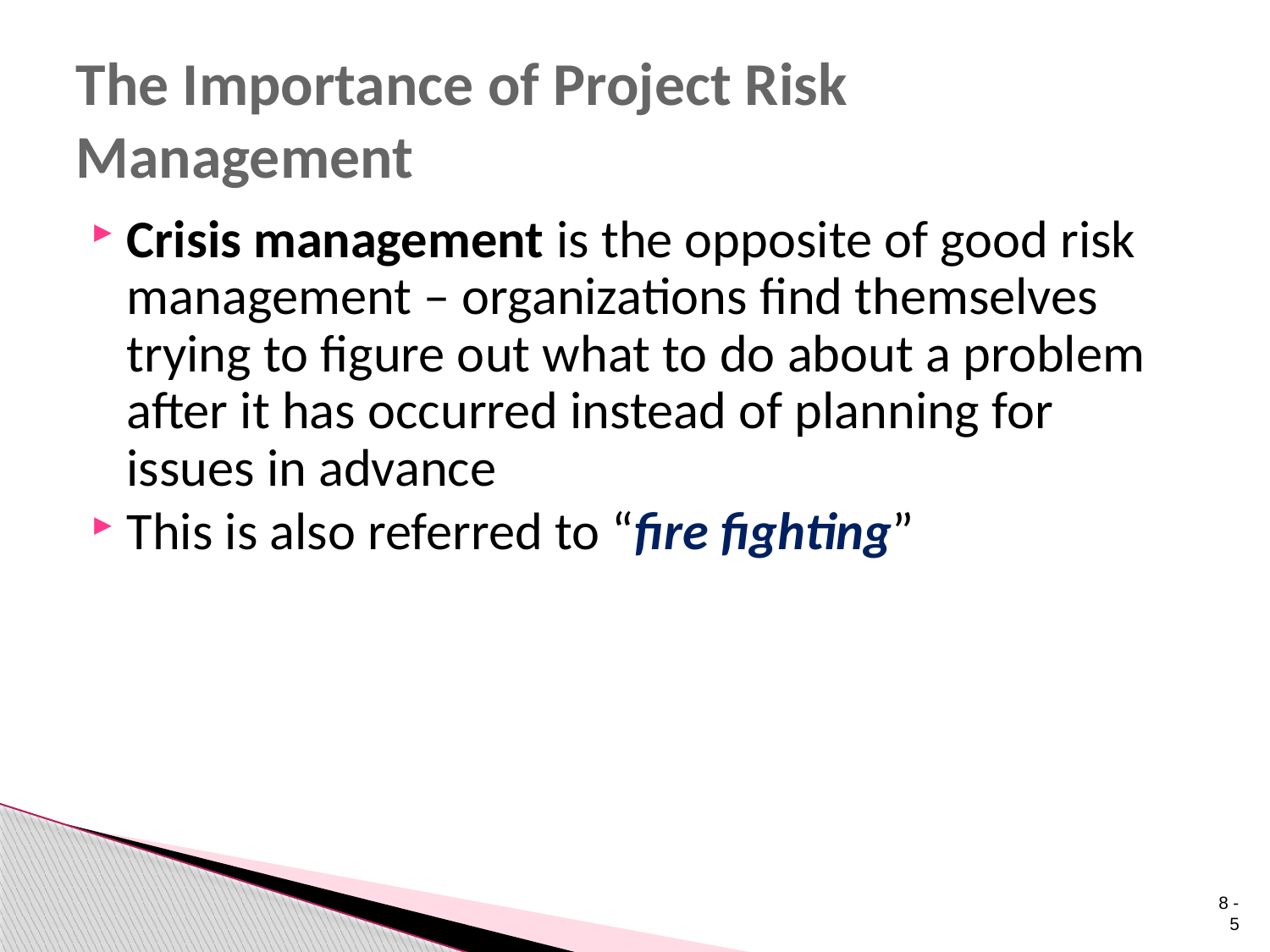

# The Importance of Project Risk Management
Crisis management is the opposite of good risk management – organizations find themselves trying to figure out what to do about a problem after it has occurred instead of planning for issues in advance
This is also referred to “fire fighting”
 8 - 5